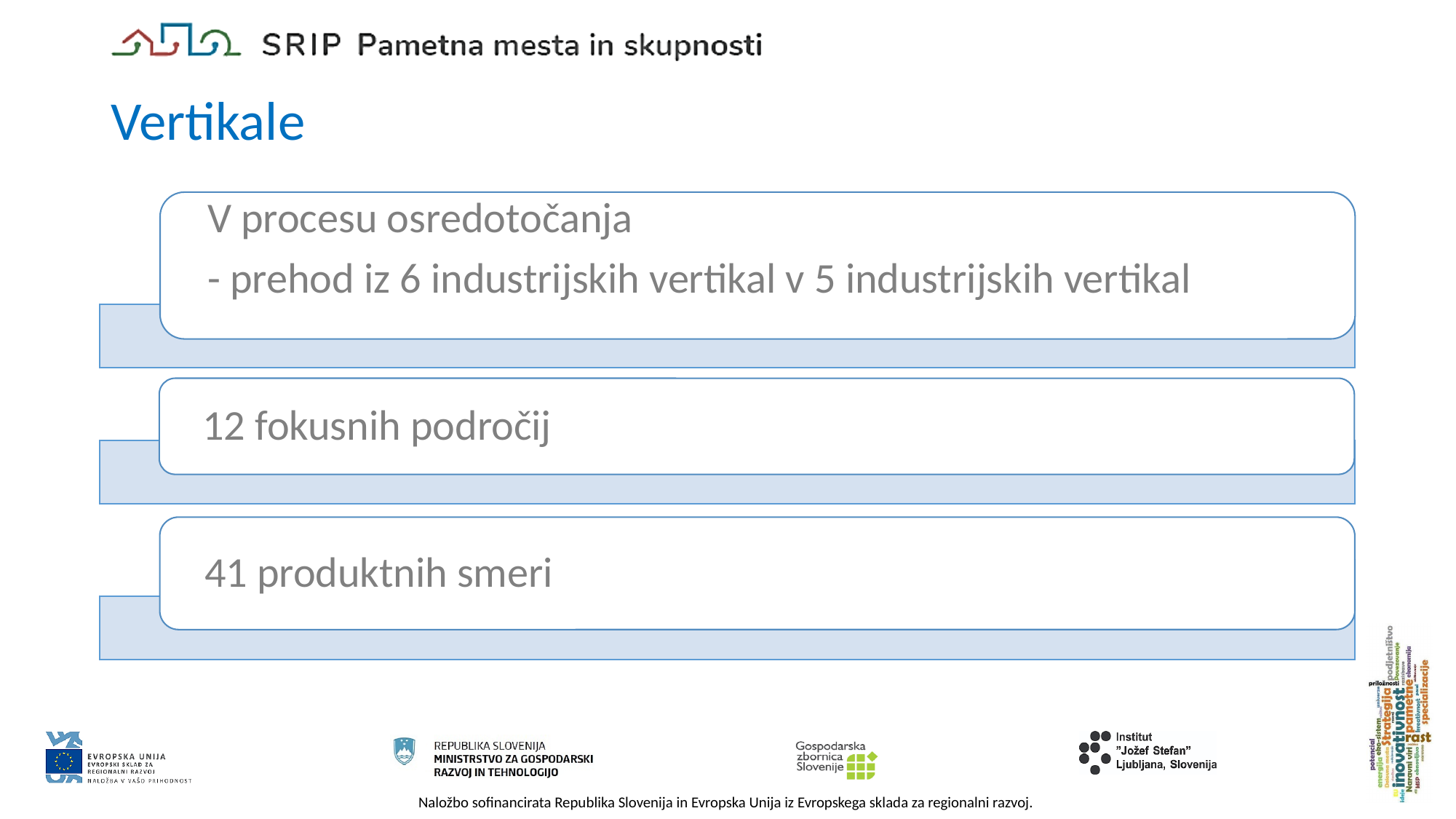

# Vertikale

V procesu osredotočanja
- prehod iz 6 industrijskih vertikal v 5 industrijskih vertikal

12 fokusnih področij
41 produktnih smeri